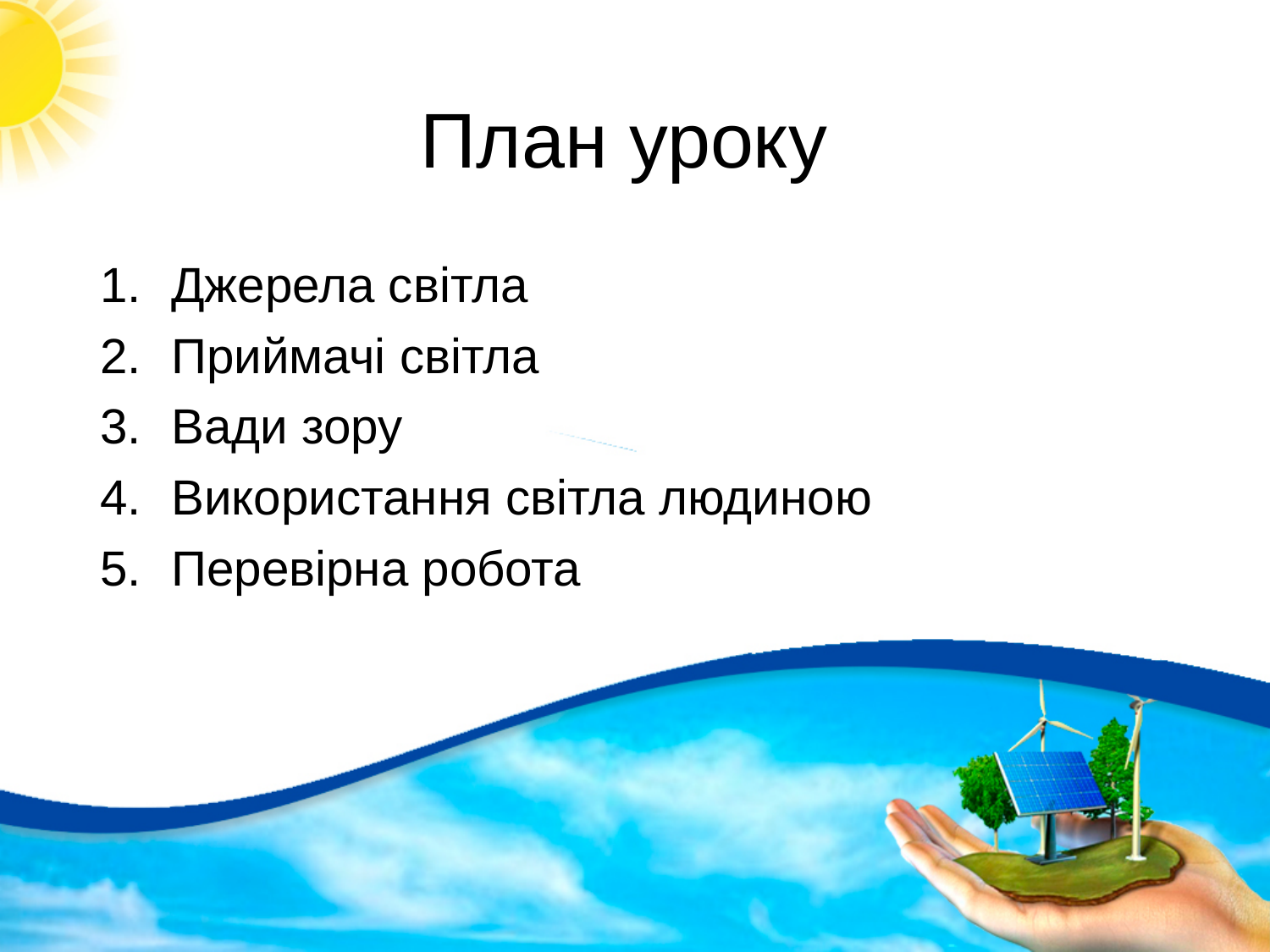

# План уроку
Джерела світла
Приймачі світла
Вади зору
Використання світла людиною
Перевірна робота